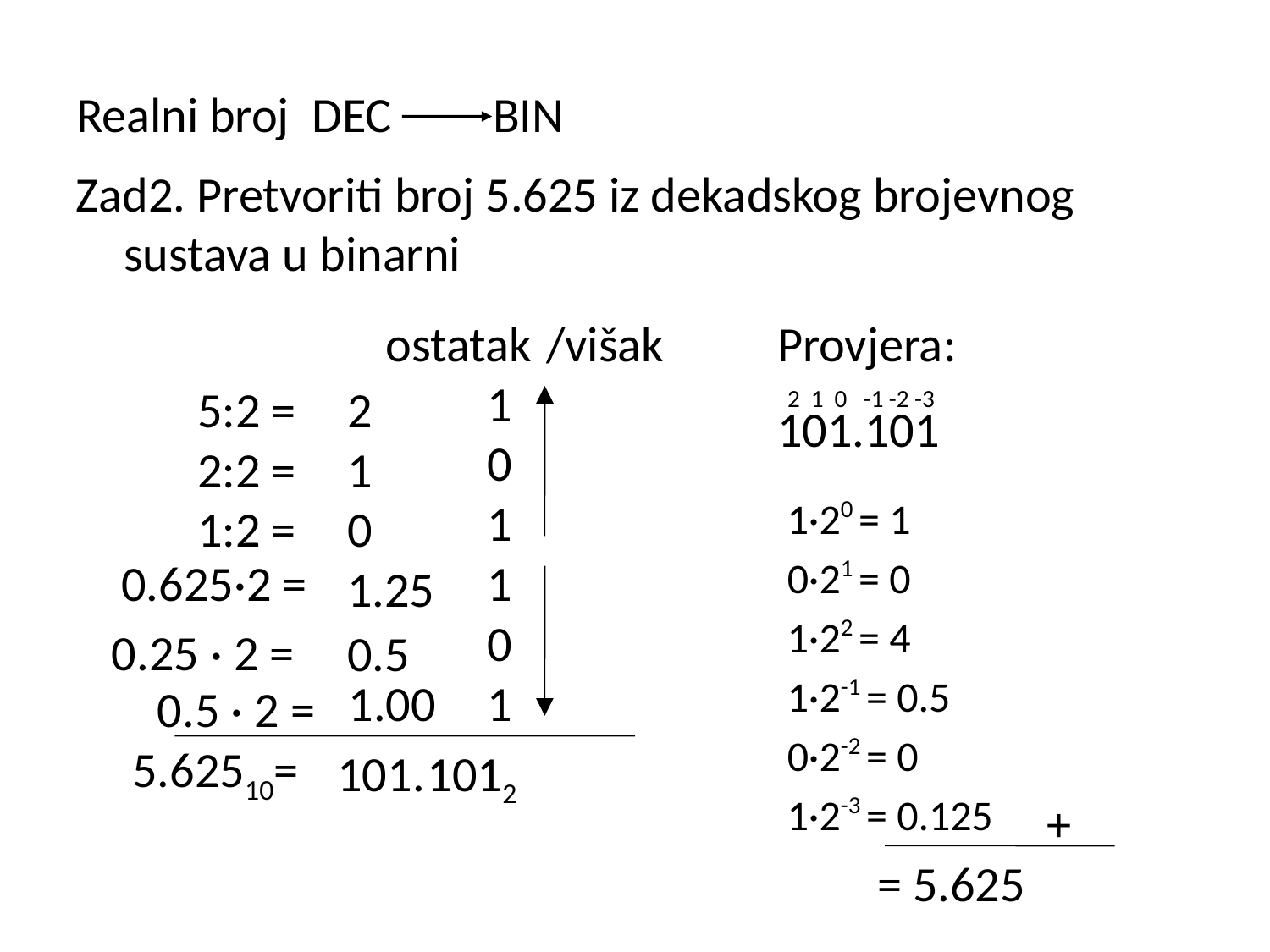

Realni broj  DEC         BIN

Zad2. Pretvoriti broj 5.625 iz dekadskog brojevnog sustava u binarni
ostatak
/višak
Provjera:
1
5:2 =
2
2  1  0   -1 -2 -3

101.101
0
2:2 =
1
1
1·20 = 1
0·21 = 0
1·22 = 4
1·2-1 = 0.5
0·2-2 = 0
1·2-3 = 0.125

1:2 =
0
0.625·2 =
1
1.25

0
0.25 · 2 =
0.5
1
 1.00
0.5 · 2 =
5.62510=

101.
1012
+
= 5.625